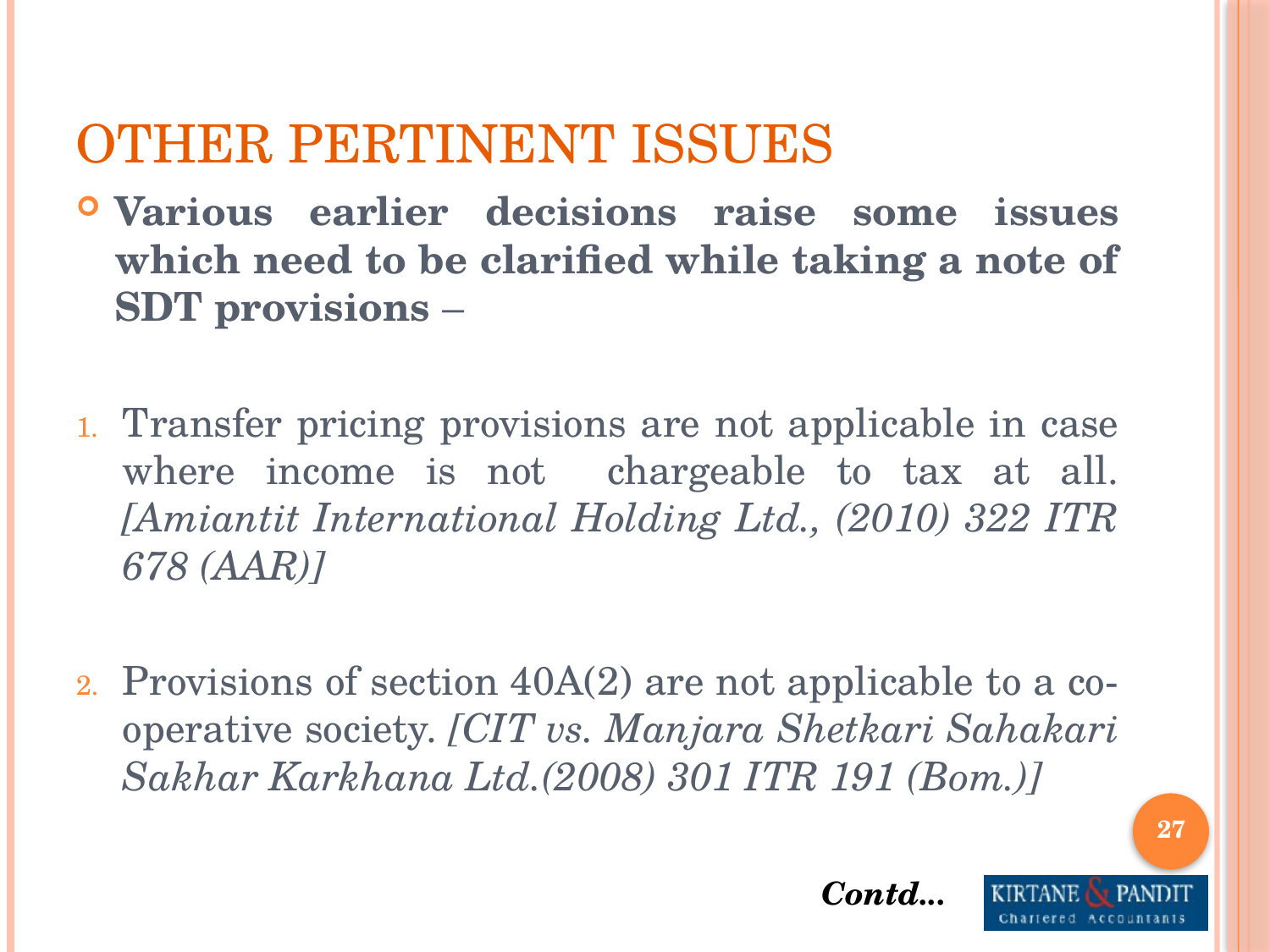

# Other Pertinent Issues
Various earlier decisions raise some issues which need to be clarified while taking a note of SDT provisions –

Transfer pricing provisions are not applicable in case where income is not  chargeable to tax at all. [Amiantit International Holding Ltd., (2010) 322 ITR 678 (AAR)]

Provisions of section 40A(2) are not applicable to a co-operative society. [CIT vs. Manjara Shetkari Sahakari Sakhar Karkhana Ltd.(2008) 301 ITR 191 (Bom.)]

27

           Contd...